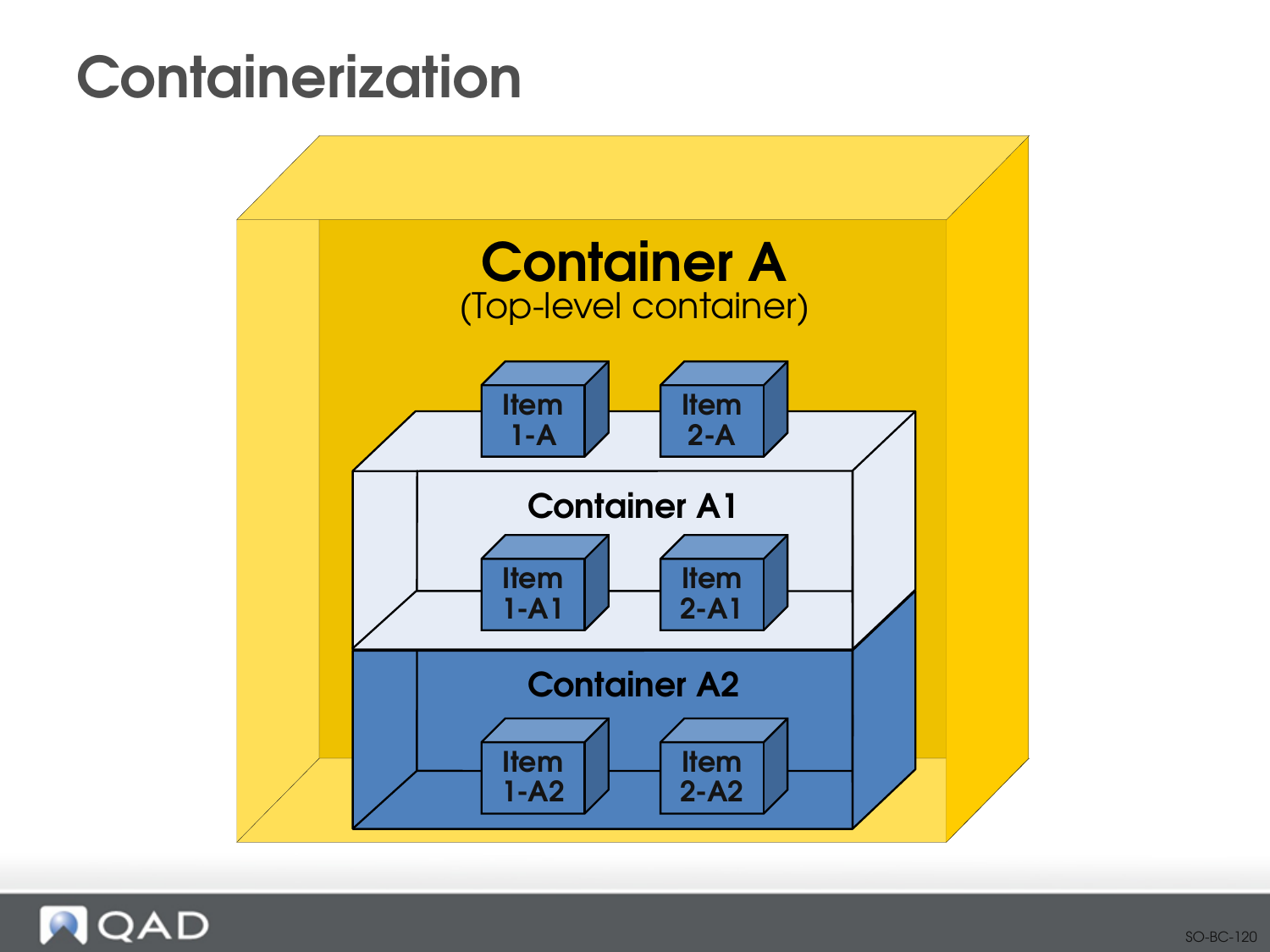

# Containerization

Container A
(Top-level container)
Item
1-A
Item
2-A

Container A1
Item
1-A1
Item
2-A1

Container A2
Item
1-A2
Item
2-A2

SO-BC-120